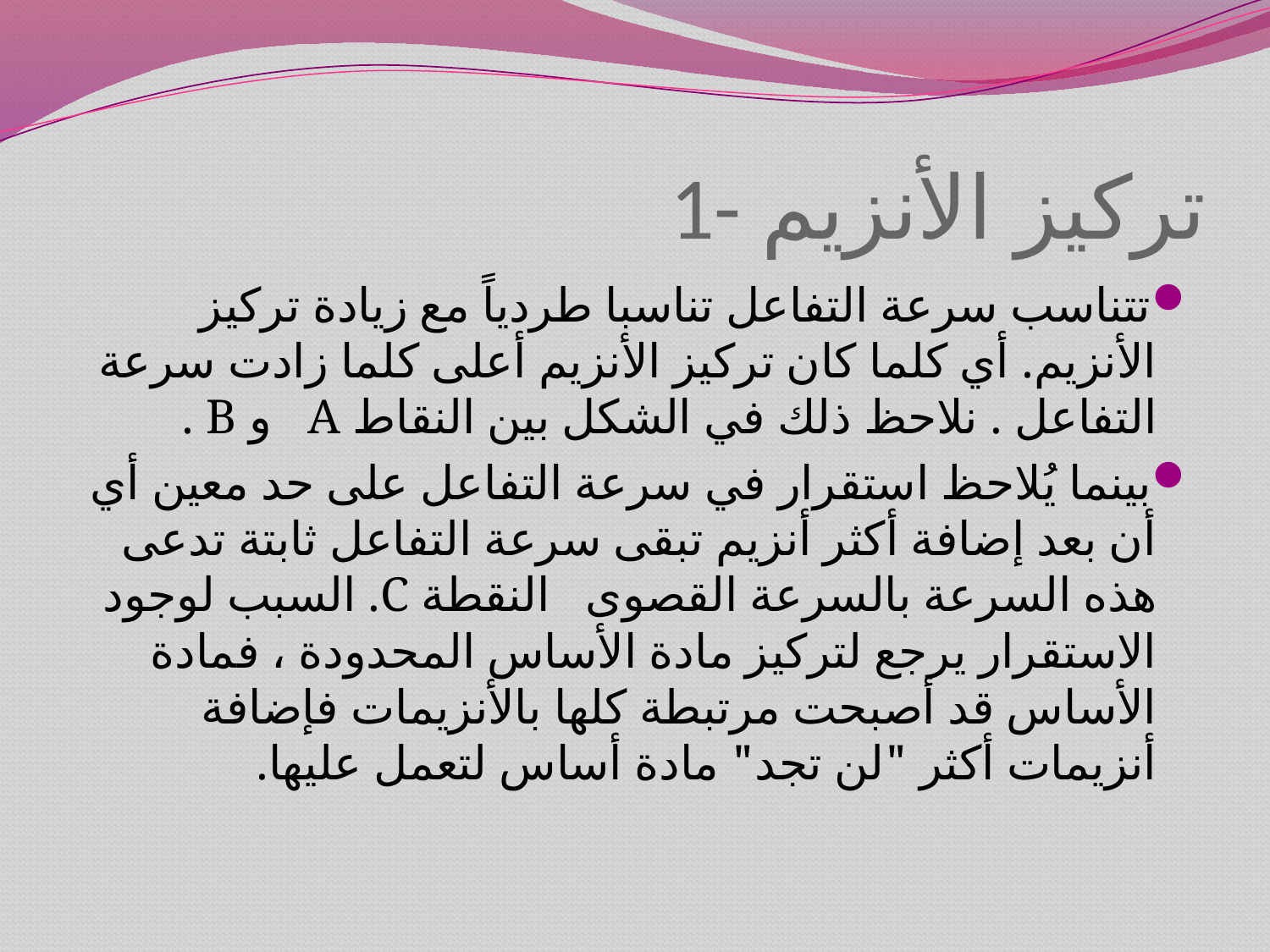

# 1- تركيز الأنزيم
تتناسب سرعة التفاعل تناسبا طردياً مع زيادة تركيز الأنزيم. أي كلما كان تركيز الأنزيم أعلى كلما زادت سرعة التفاعل . نلاحظ ذلك في الشكل بين النقاط A   و B .
بينما يُلاحظ استقرار في سرعة التفاعل على حد معين أي أن بعد إضافة أكثر أنزيم تبقى سرعة التفاعل ثابتة تدعى هذه السرعة بالسرعة القصوى   النقطة C. السبب لوجود الاستقرار يرجع لتركيز مادة الأساس المحدودة ، فمادة الأساس قد أصبحت مرتبطة كلها بالأنزيمات فإضافة أنزيمات أكثر "لن تجد" مادة أساس لتعمل عليها.